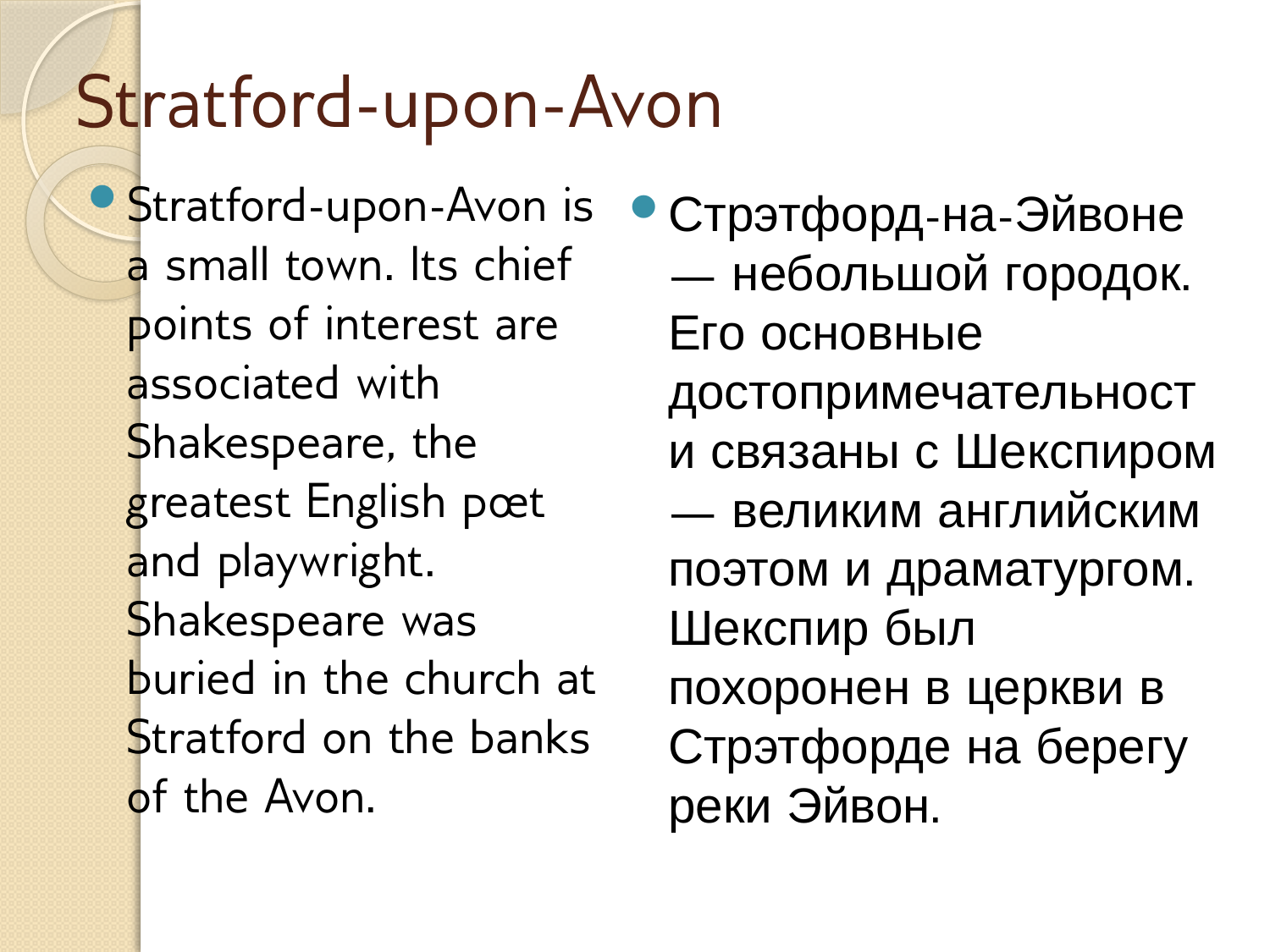

# Stratford-upon-Avon
Stratford-upon-Avon is a small town. Its chief points of interest are associated with Shakespeare, the greatest English poet and playwright. Shakespeare was buried in the church at Stratford on the banks of the Avon.

Стрэтфорд-на-Эйвоне — небольшой городок. Его основные достопримечательности связаны с Шекспиром — великим английским поэтом и драматургом. Шекспир был похоронен в церкви в Стрэтфорде на берегу реки Эйвон.